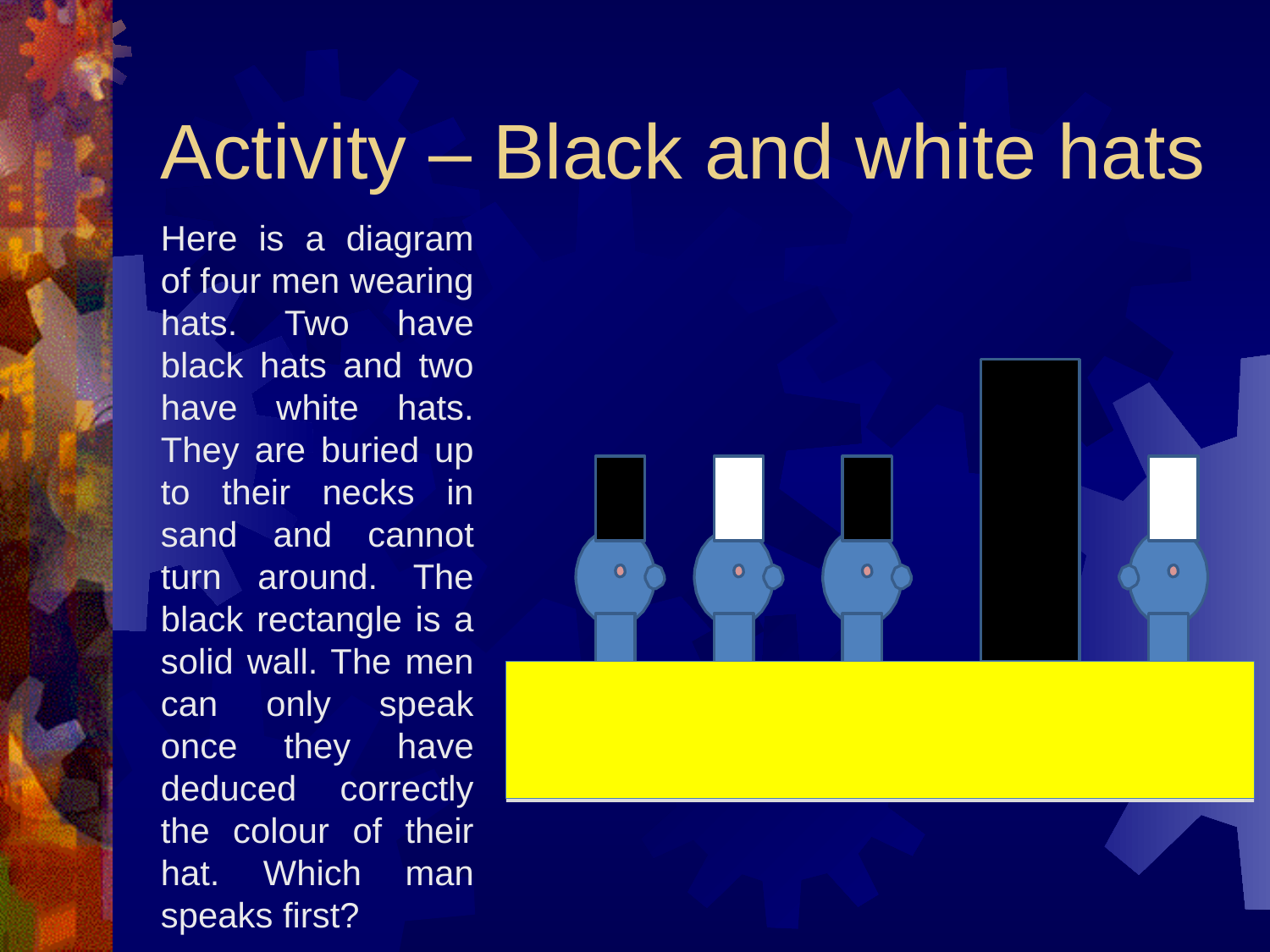

# Activity – Black and white hats
Here is a diagram of four men wearing hats. Two have black hats and two have white hats. They are buried up to their necks in sand and cannot turn around. The black rectangle is a solid wall. The men can only speak once they have deduced correctly the colour of their hat. Which man speaks first?